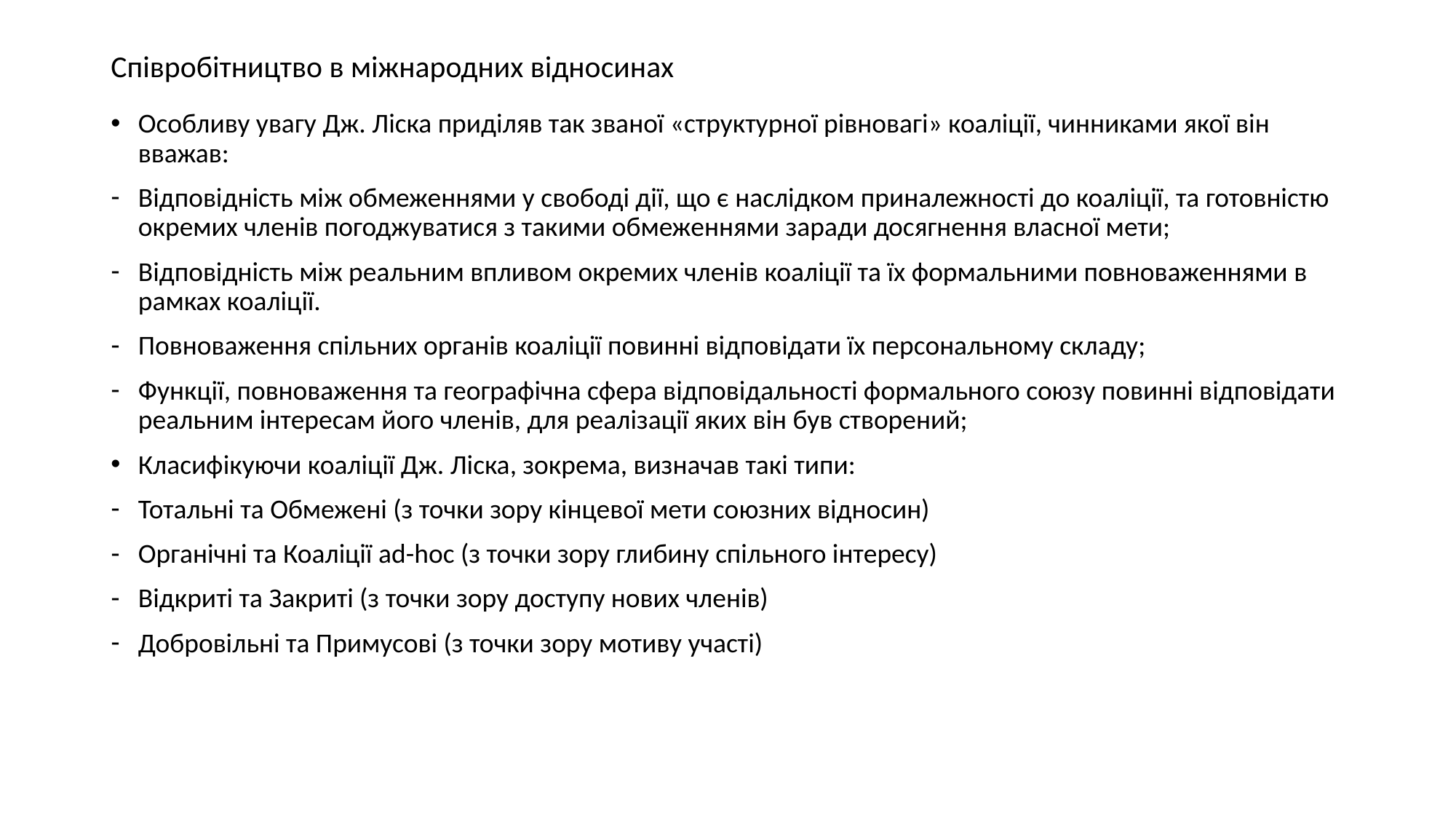

# Співробітництво в міжнародних відносинах
Особливу увагу Дж. Ліска приділяв так званої «структурної рівновагі» коаліції, чинниками якої він вважав:
Відповідність між обмеженнями у свободі дії, що є наслідком приналежності до коаліції, та готовністю окремих членів погоджуватися з такими обмеженнями заради досягнення власної мети;
Відповідність між реальним впливом окремих членів коаліції та їх формальними повноваженнями в рамках коаліції.
Повноваження спільних органів коаліції повинні відповідати їх персональному складу;
Функції, повноваження та географічна сфера відповідальності формального союзу повинні відповідати реальним інтересам його членів, для реалізації яких він був створений;
Класифікуючи коаліції Дж. Ліска, зокрема, визначав такі типи:
Тотальні та Обмежені (з точки зору кінцевої мети союзних відносин)
Органічні та Коаліції ad-hoc (з точки зору глибину спільного інтересу)
Відкриті та Закриті (з точки зору доступу нових членів)
Добровільні та Примусові (з точки зору мотиву участі)